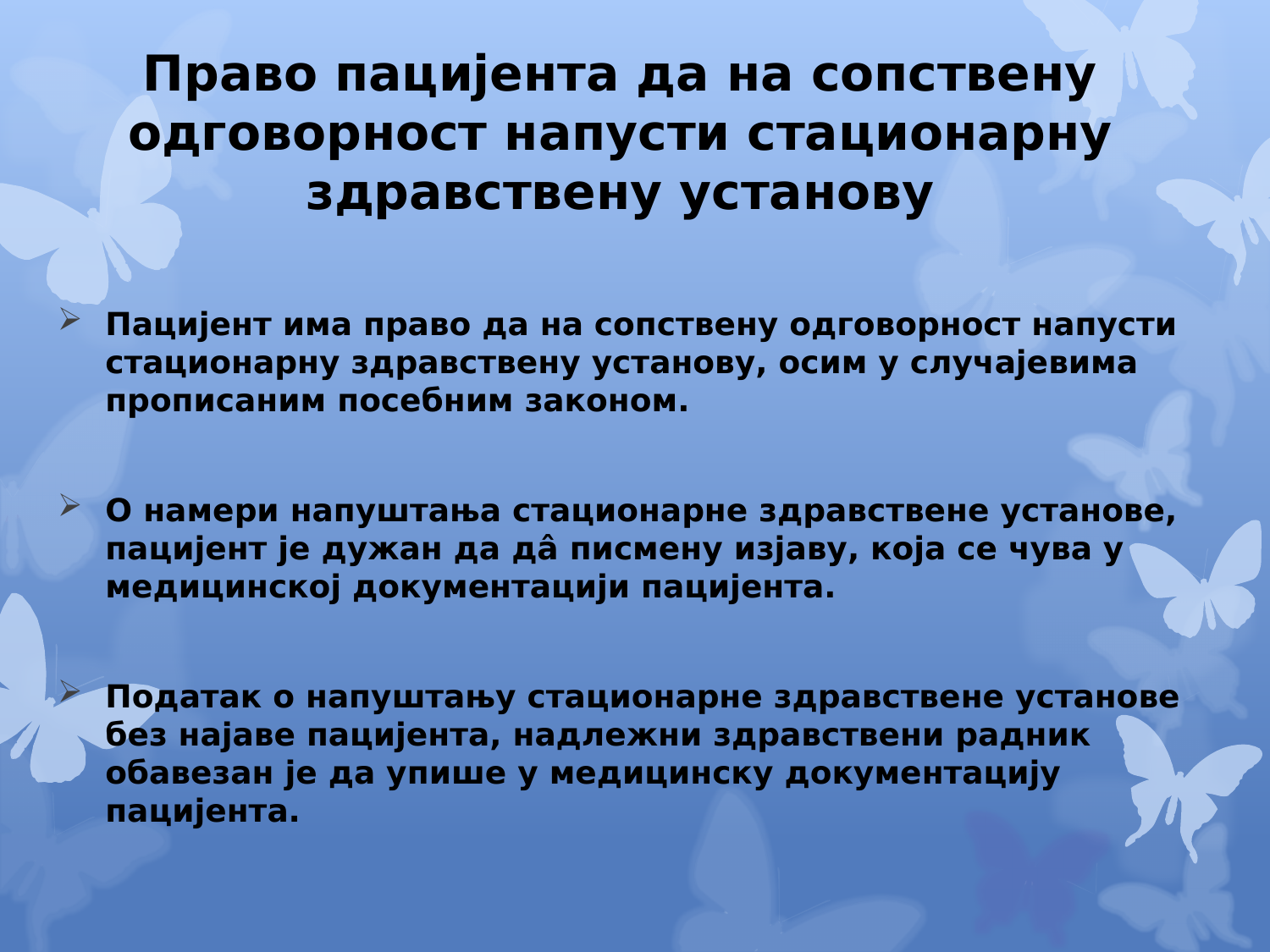

# Право пацијента да на сопствену одговорност напусти стационарну здравствену установу
Пацијент има право да на сопствену одговорност напусти стационарну здравствену установу, осим у случајевима прописаним посебним законом.

О намери напуштања стационарне здравствене установе, пацијент је дужан да дâ писмену изјаву, која се чува у медицинској документацији пацијента.

Податак о напуштању стационарне здравствене установе без најаве пацијента, надлежни здравствени радник обавезан је да упише у медицинску документацију пацијента.